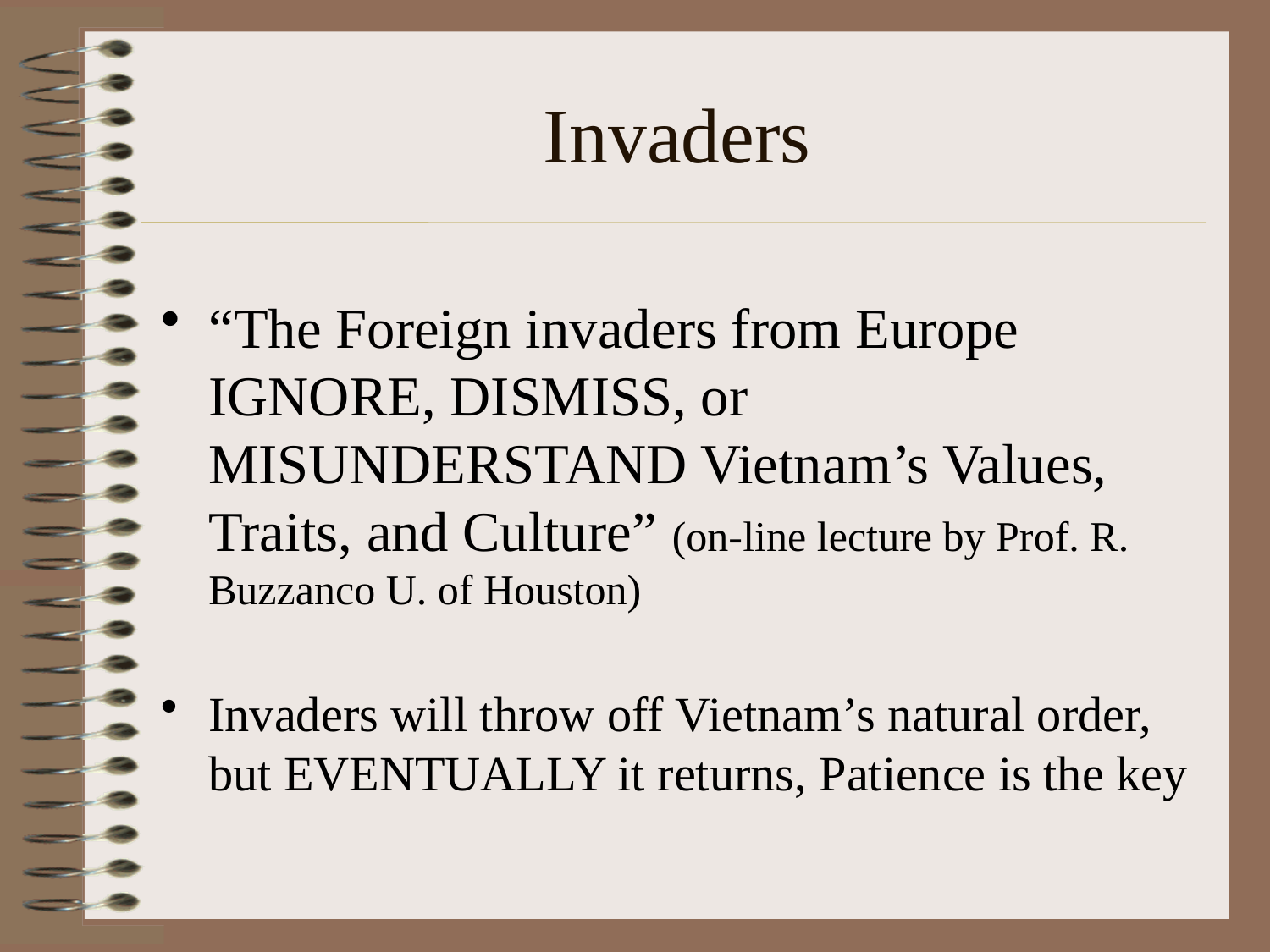

# Invaders
“The Foreign invaders from Europe IGNORE, DISMISS, or MISUNDERSTAND Vietnam’s Values, Traits, and Culture” (on-line lecture by Prof. R. Buzzanco U. of Houston)

Invaders will throw off Vietnam’s natural order, but EVENTUALLY it returns, Patience is the key